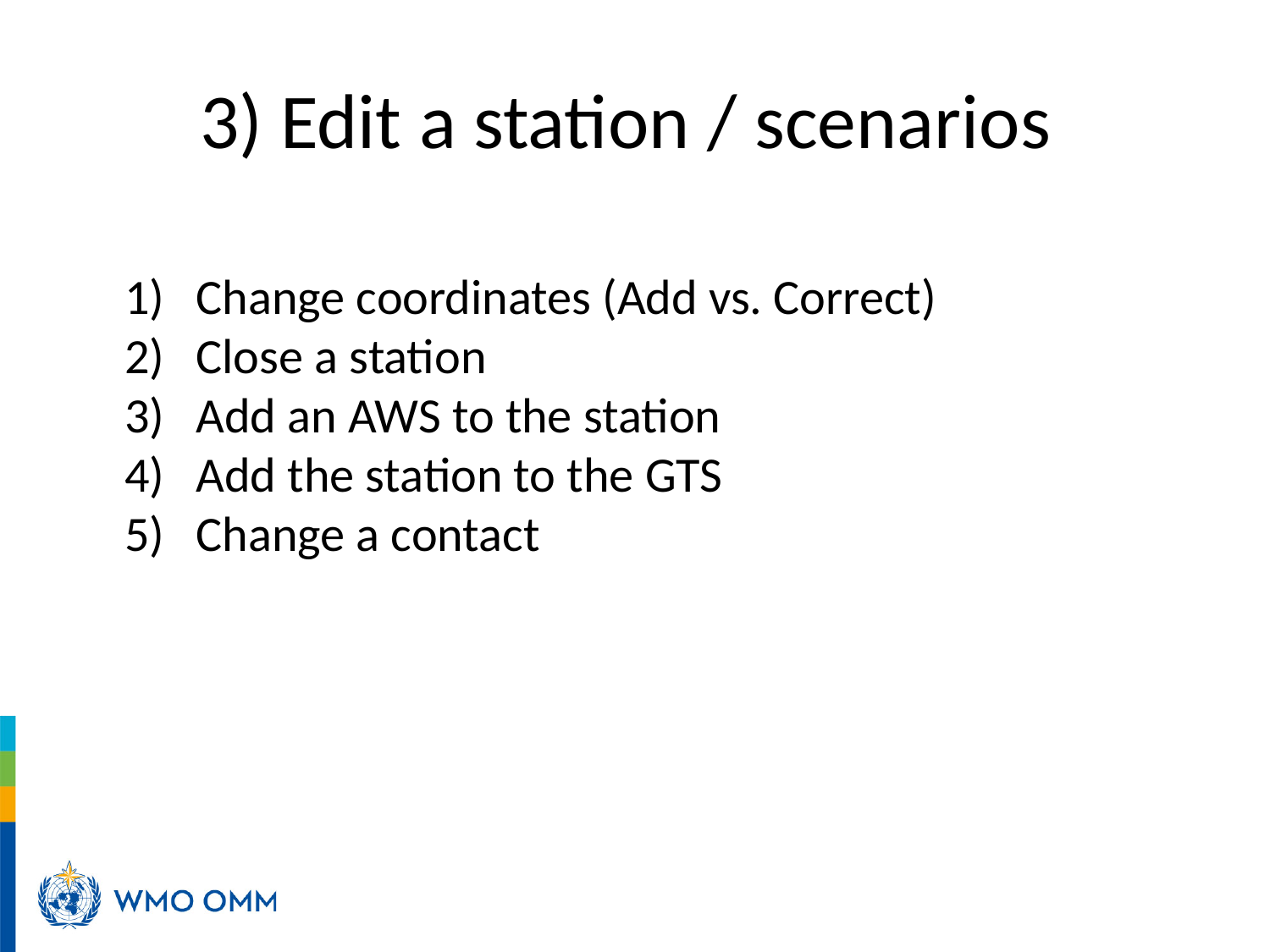

# 3) Edit a station / scenarios
Change coordinates (Add vs. Correct)
Close a station
Add an AWS to the station
Add the station to the GTS
Change a contact